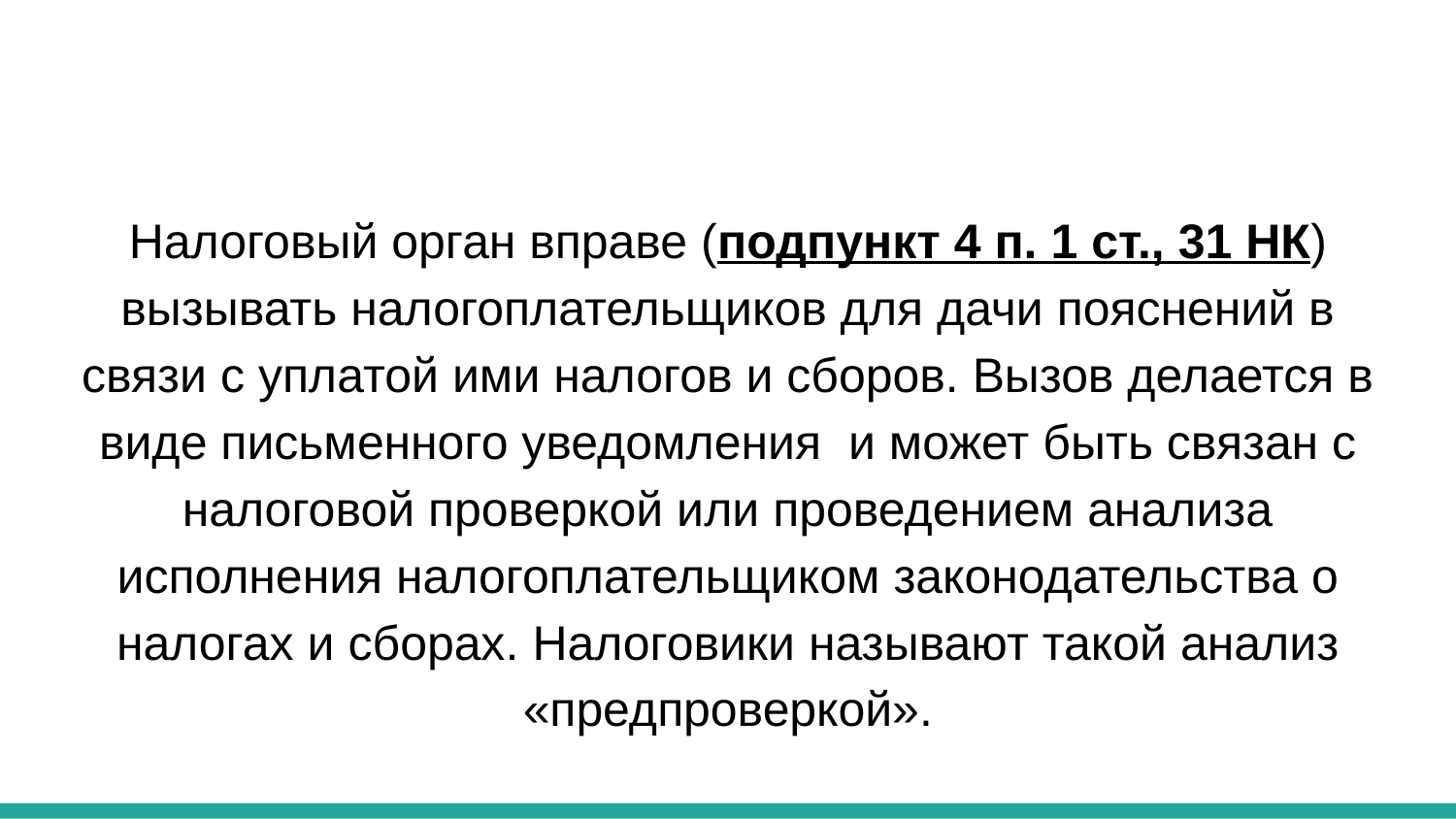

Налоговый орган вправе (подпункт 4 п. 1 ст., 31 НК) вызывать налогоплательщиков для дачи пояснений в связи с уплатой ими налогов и сборов. Вызов делается в виде письменного уведомления  и может быть связан с налоговой проверкой или проведением анализа исполнения налогоплательщиком законодательства о налогах и сборах. Налоговики называют такой анализ «предпроверкой».